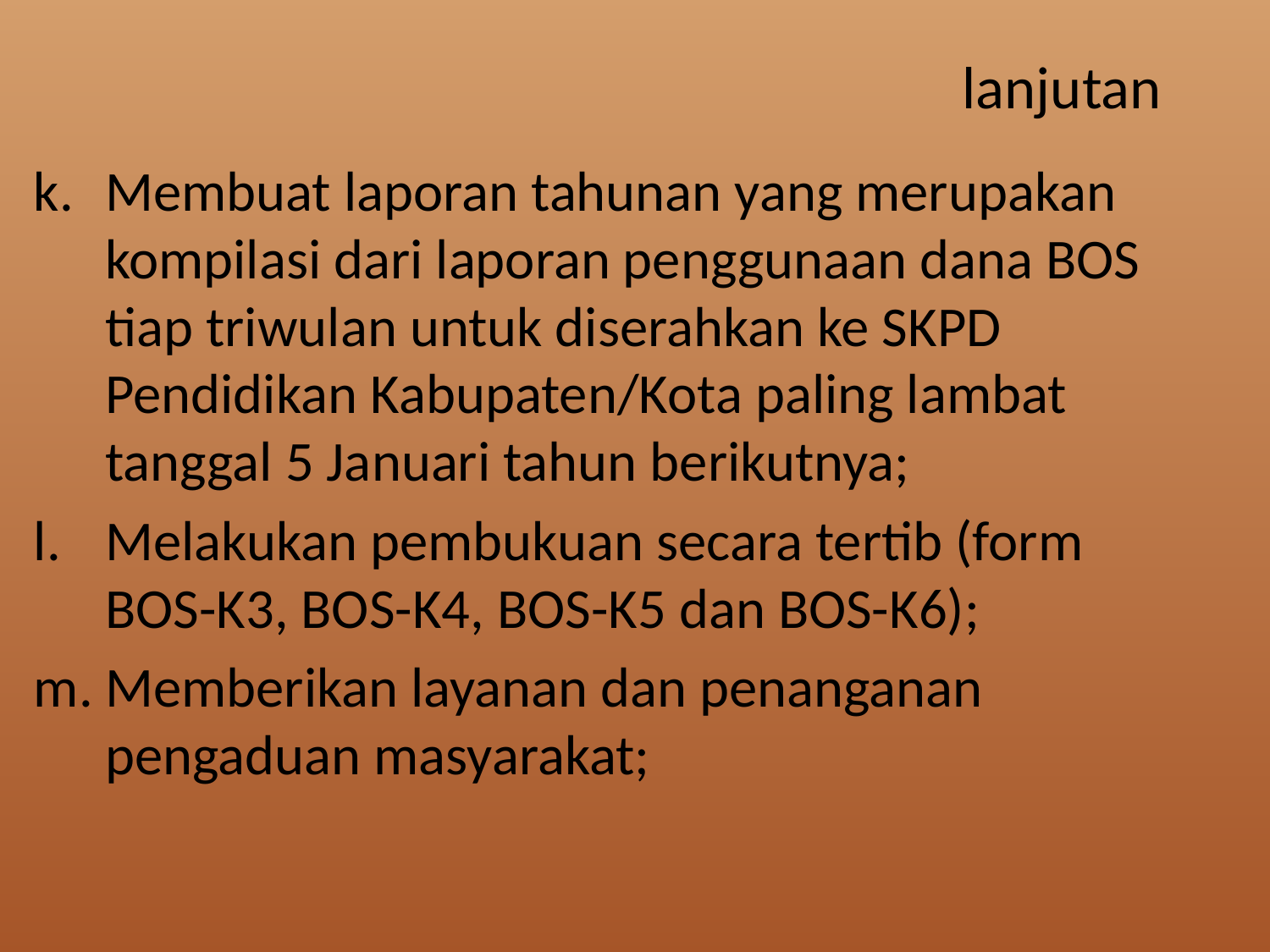

# lanjutan
Membuat laporan tahunan yang merupakan kompilasi dari laporan penggunaan dana BOS tiap triwulan untuk diserahkan ke SKPD Pendidikan Kabupaten/Kota paling lambat tanggal 5 Januari tahun berikutnya;
Melakukan pembukuan secara tertib (form BOS-K3, BOS-K4, BOS-K5 dan BOS-K6);
Memberikan layanan dan penanganan pengaduan masyarakat;